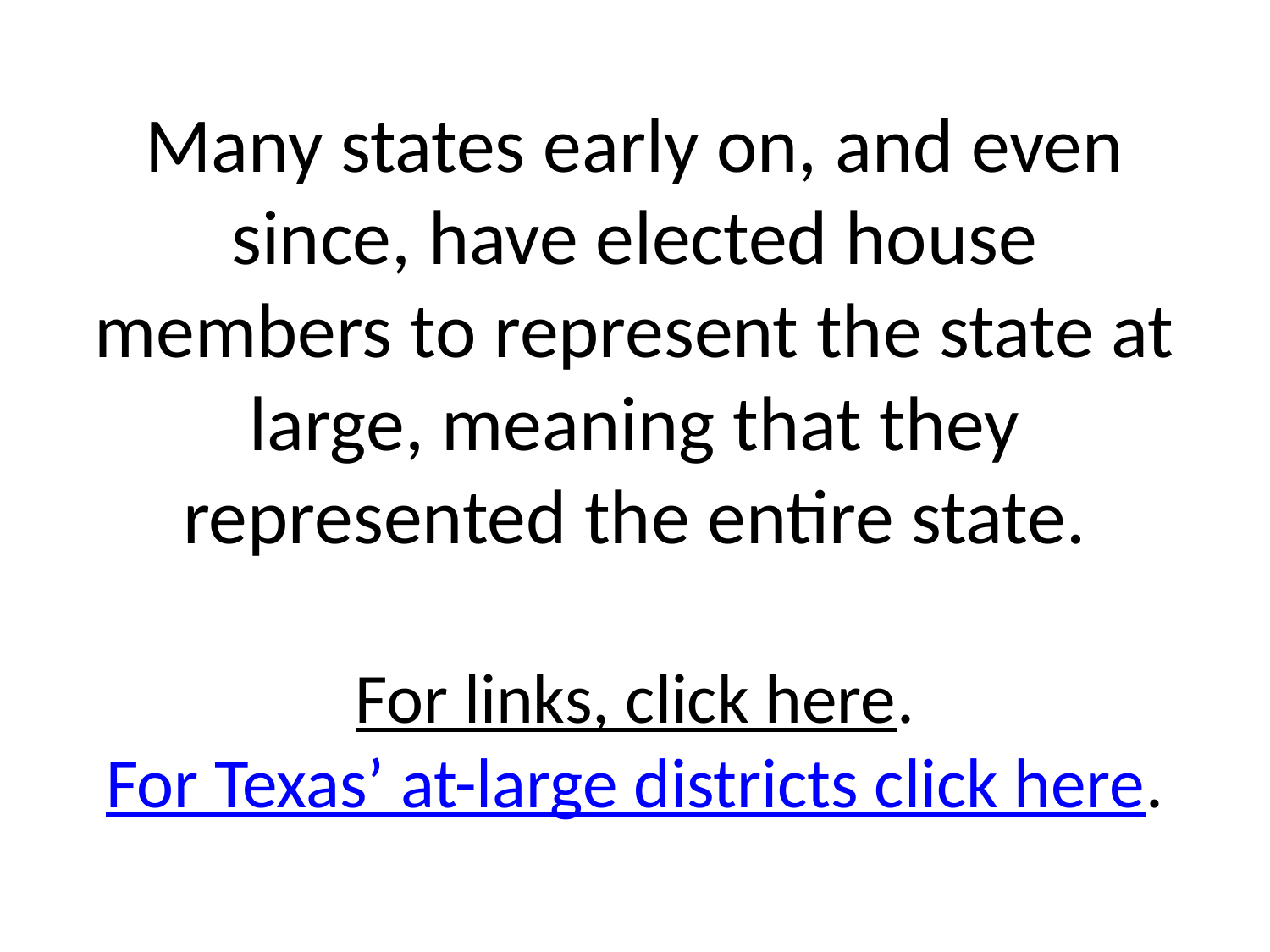

# Many states early on, and even since, have elected house members to represent the state at large, meaning that they represented the entire state. For links, click here. For Texas’ at-large districts click here.